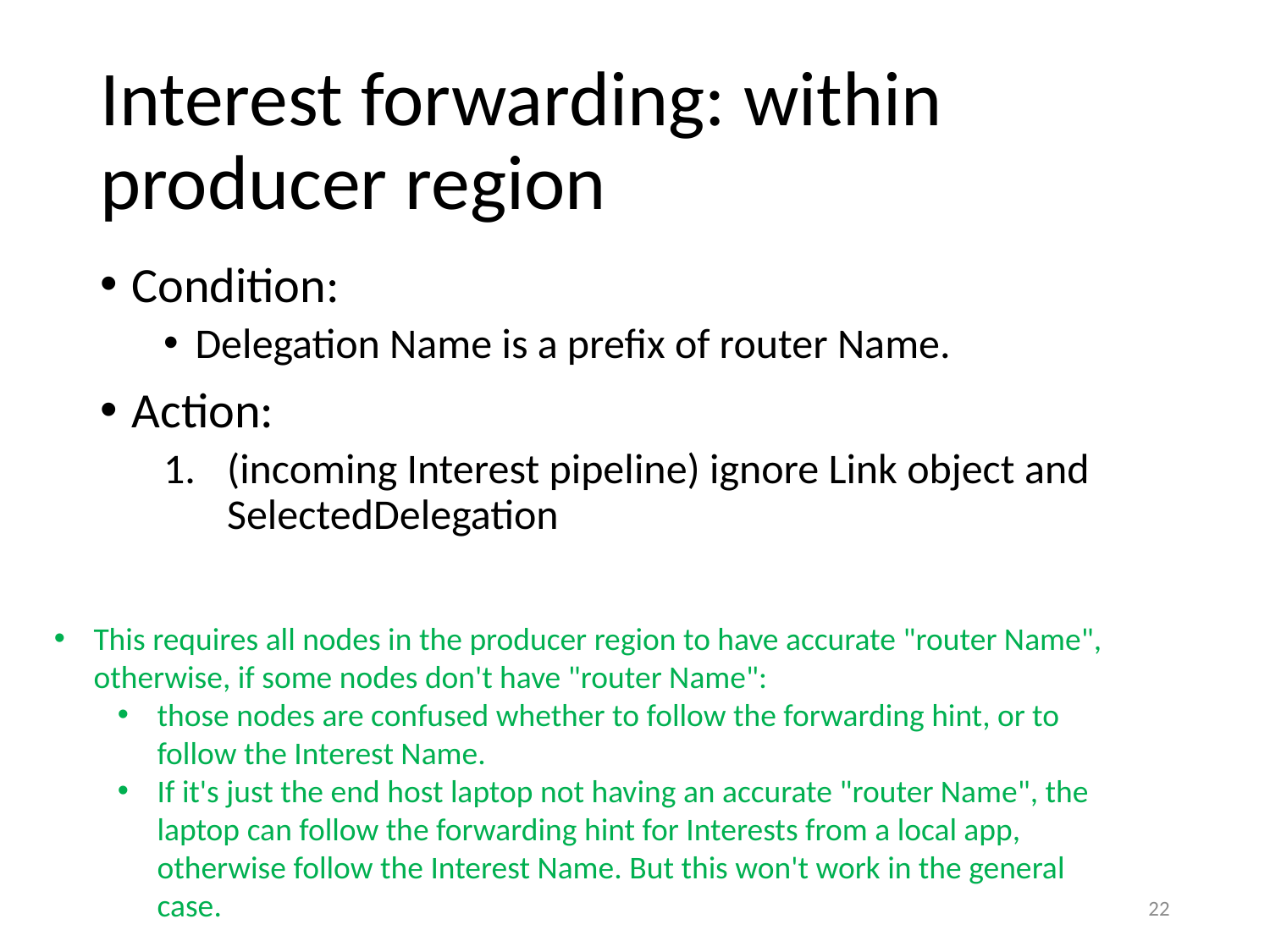

# Interest forwarding: within producer region
Condition:
Delegation Name is a prefix of router Name.
Action:
(incoming Interest pipeline) ignore Link object and SelectedDelegation
This requires all nodes in the producer region to have accurate "router Name", otherwise, if some nodes don't have "router Name":
those nodes are confused whether to follow the forwarding hint, or to follow the Interest Name.
If it's just the end host laptop not having an accurate "router Name", the laptop can follow the forwarding hint for Interests from a local app, otherwise follow the Interest Name. But this won't work in the general case.
22